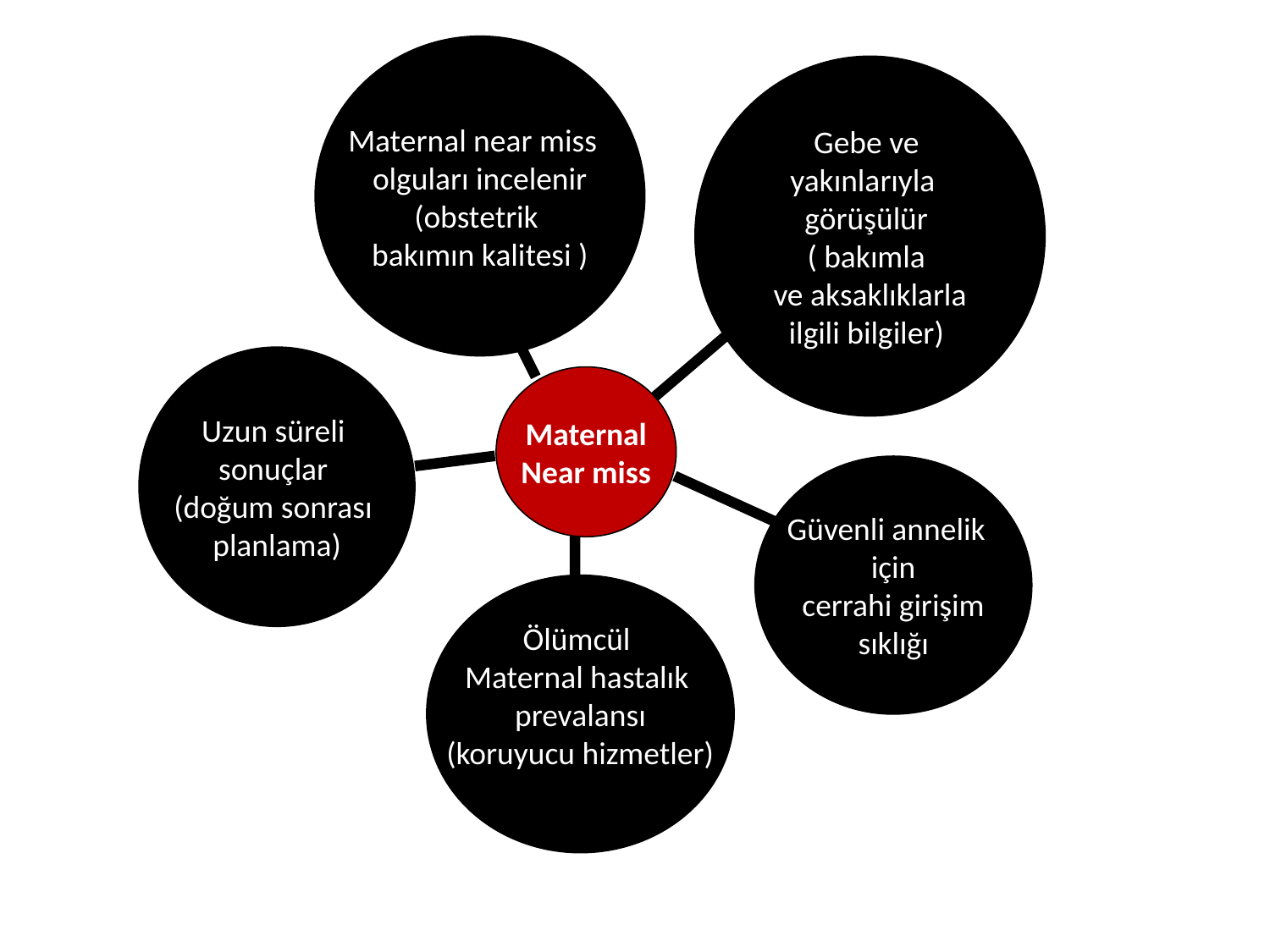

Maternal near miss
olguları incelenir
(obstetrik
bakımın kalitesi )
Gebe ve
yakınlarıyla
görüşülür
( bakımla
ve aksaklıklarla
ilgili bilgiler)

Uzun süreli
sonuçlar
(doğum sonrası
planlama)
Maternal
Near miss

Güvenli annelik
için
cerrahi girişim
sıklığı

Ölümcül
Maternal hastalık
prevalansı
(koruyucu hizmetler)